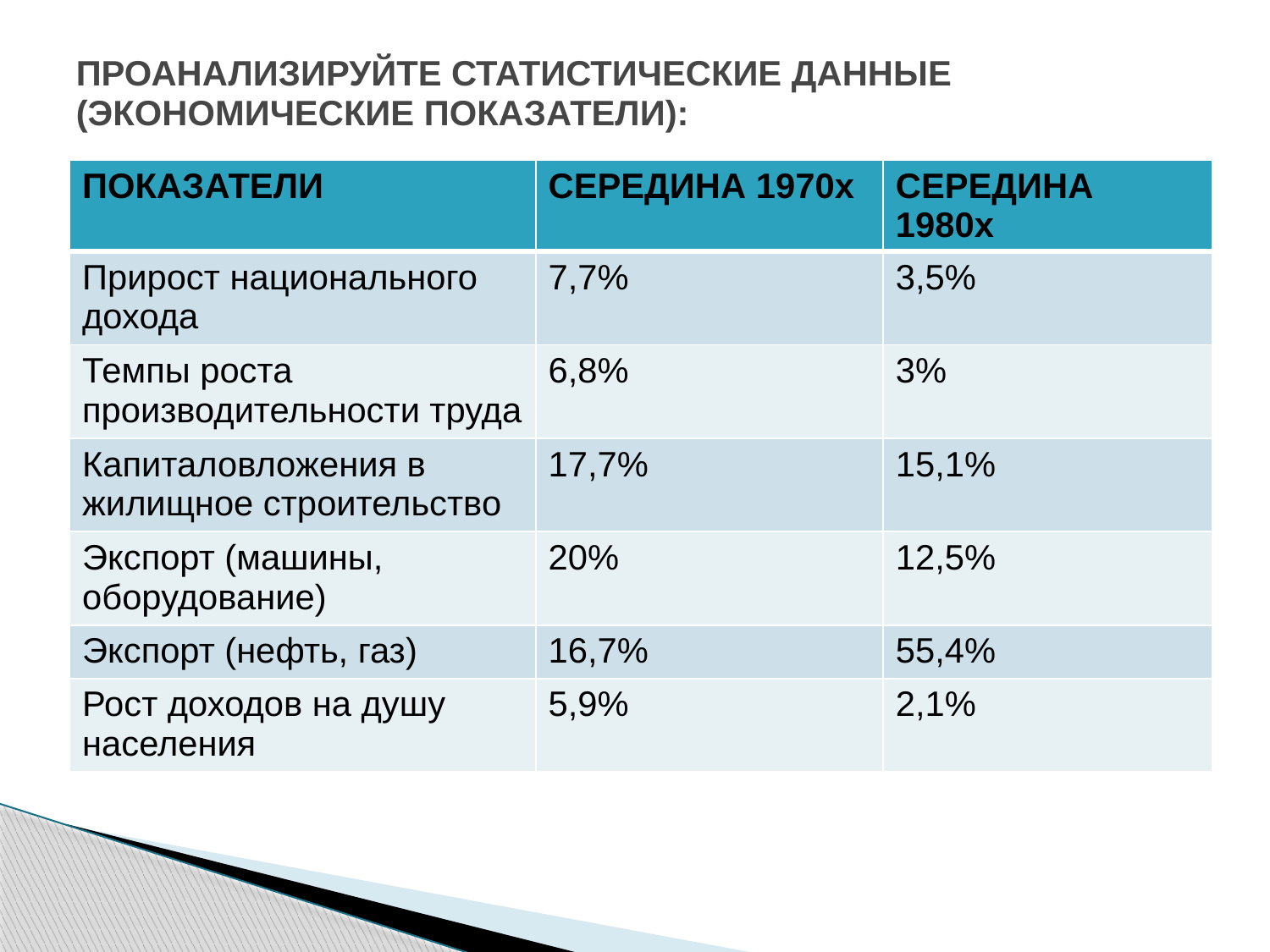

# ПРОАНАЛИЗИРУЙТЕ СТАТИСТИЧЕСКИЕ ДАННЫЕ (ЭКОНОМИЧЕСКИЕ ПОКАЗАТЕЛИ):
| ПОКАЗАТЕЛИ | СЕРЕДИНА 1970х | СЕРЕДИНА 1980х |
| --- | --- | --- |
| Прирост национального дохода | 7,7% | 3,5% |
| Темпы роста производительности труда | 6,8% | 3% |
| Капиталовложения в жилищное строительство | 17,7% | 15,1% |
| Экспорт (машины, оборудование) | 20% | 12,5% |
| Экспорт (нефть, газ) | 16,7% | 55,4% |
| Рост доходов на душу населения | 5,9% | 2,1% |